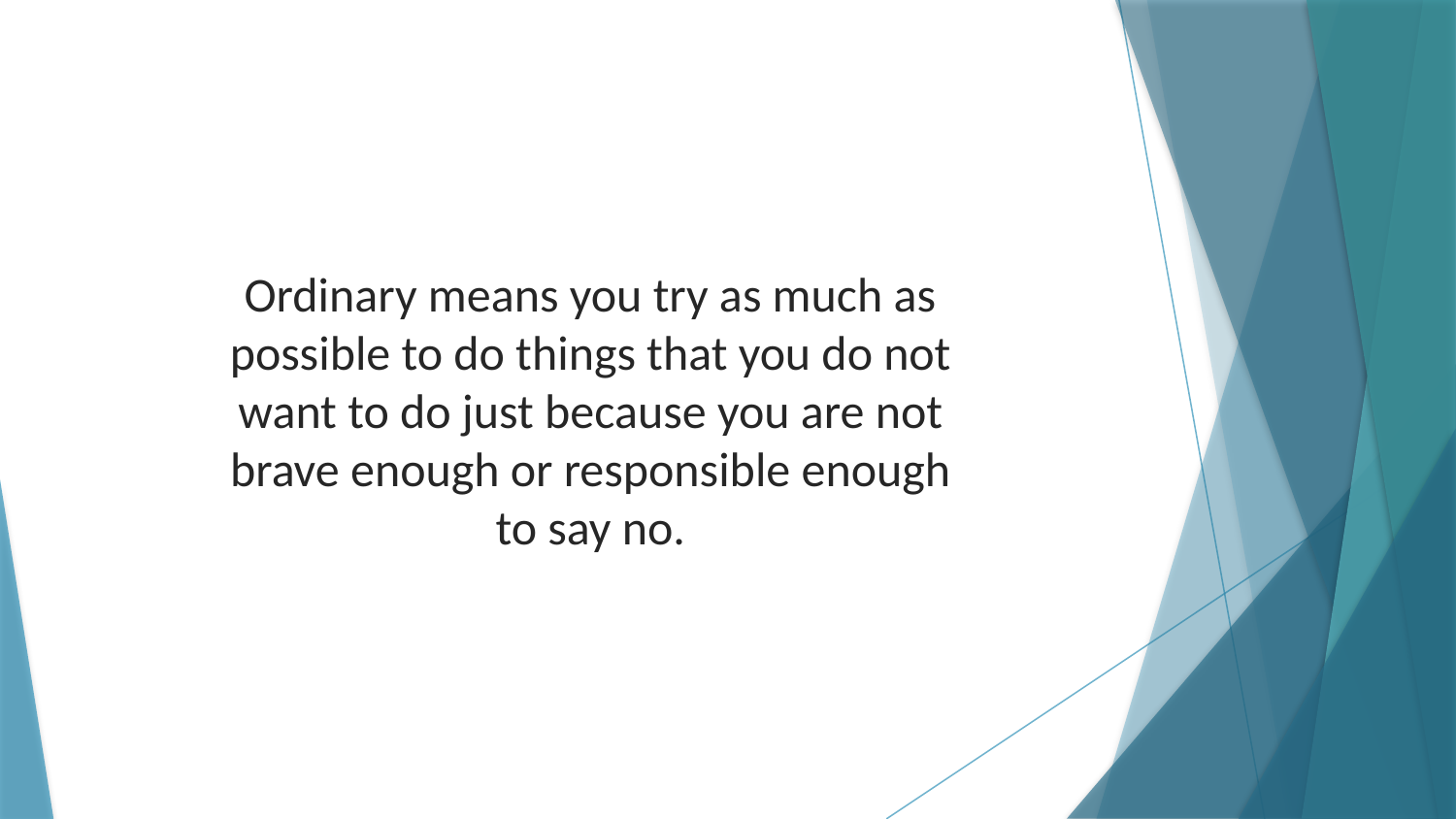

Ordinary means you try as much as possible to do things that you do not want to do just because you are not brave enough or responsible enough to say no.